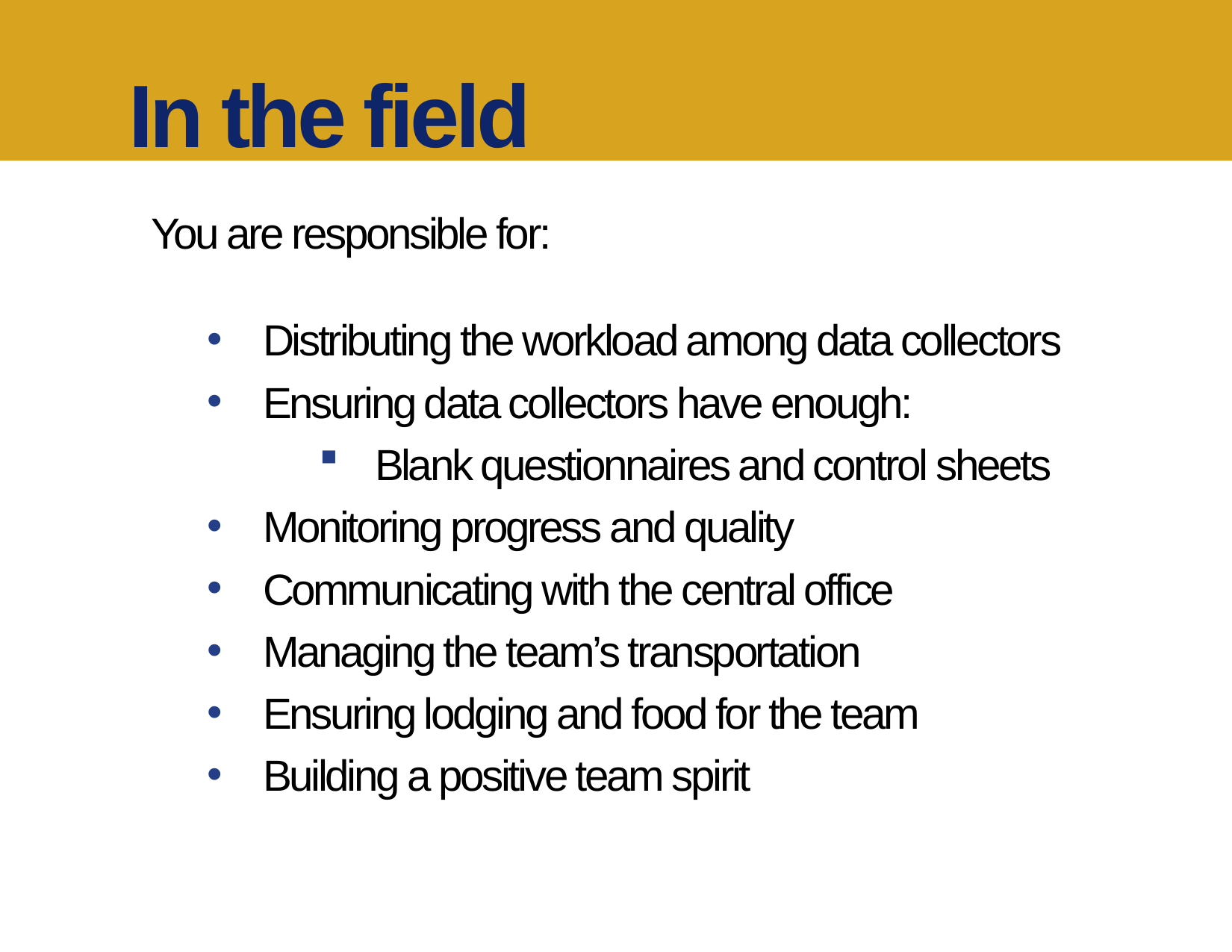

In the field
You are responsible for:

Distributing the workload among data collectors
Ensuring data collectors have enough:
Blank questionnaires and control sheets
Monitoring progress and quality
Communicating with the central office
Managing the team’s transportation
Ensuring lodging and food for the team
Building a positive team spirit